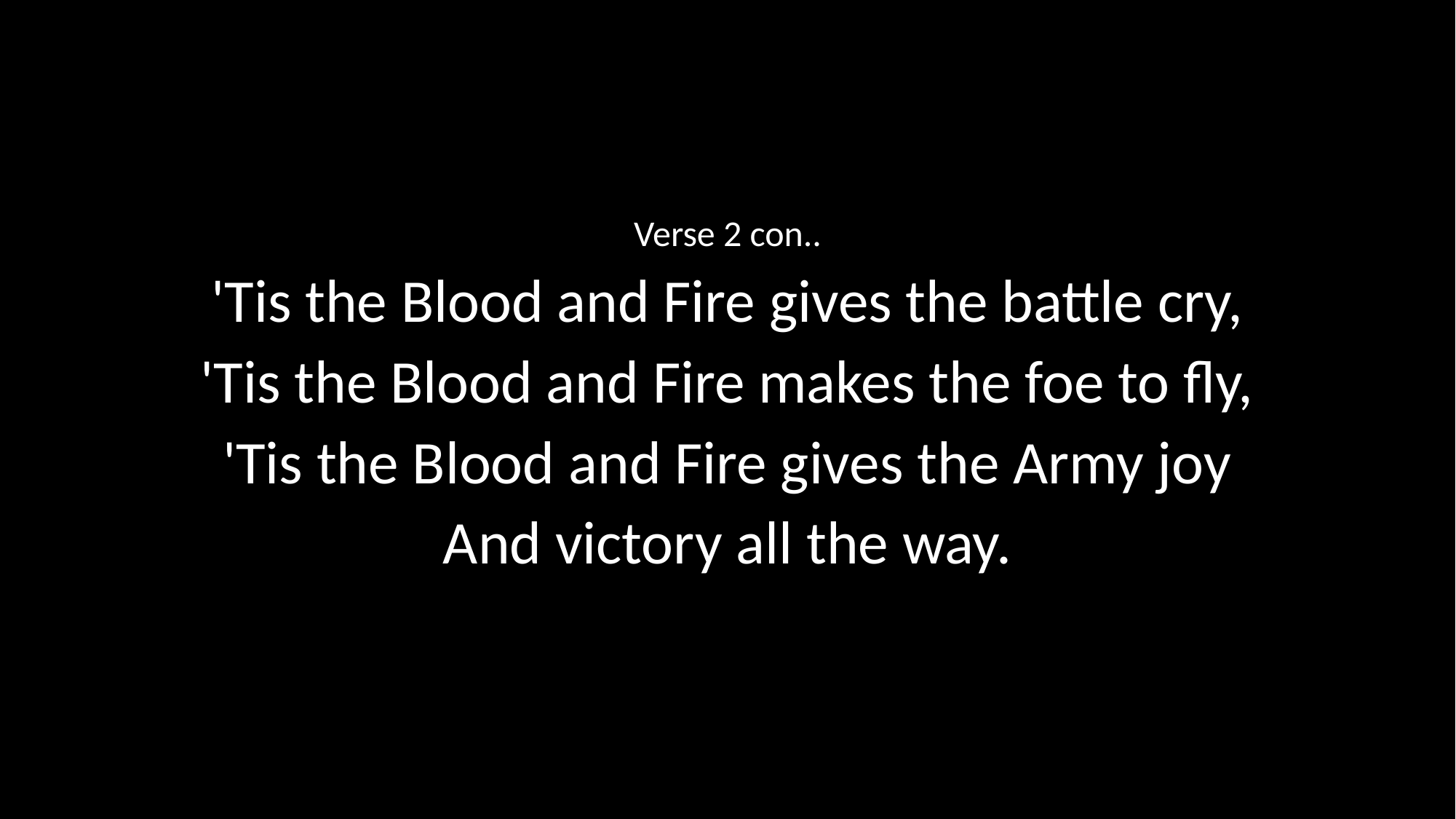

Verse 2 con..
'Tis the Blood and Fire gives the battle cry,
'Tis the Blood and Fire makes the foe to fly,
'Tis the Blood and Fire gives the Army joy
And victory all the way.